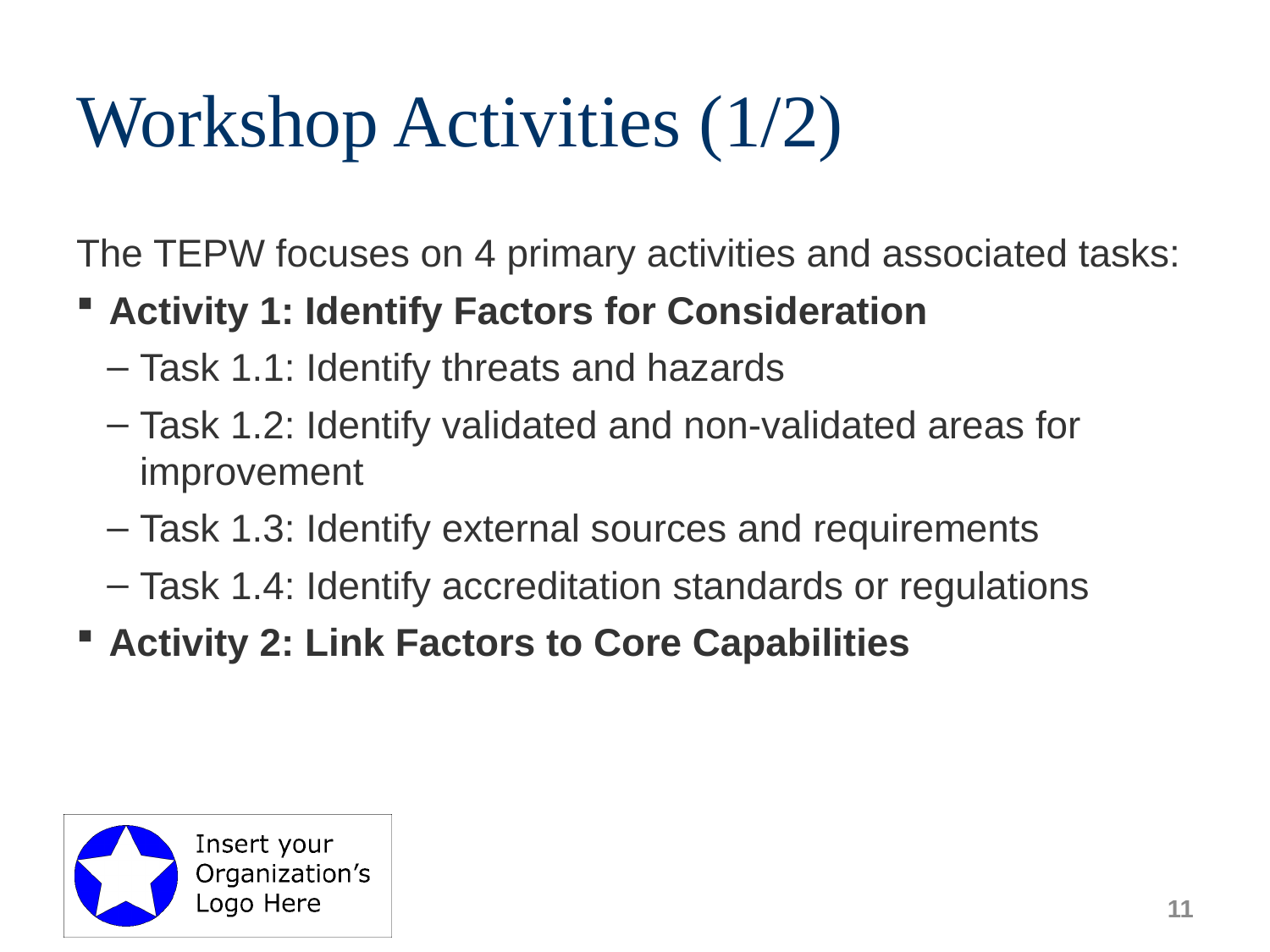

# Workshop Activities (1/2)
The TEPW focuses on 4 primary activities and associated tasks:
Activity 1: Identify Factors for Consideration
Task 1.1: Identify threats and hazards
Task 1.2: Identify validated and non-validated areas for improvement
Task 1.3: Identify external sources and requirements
Task 1.4: Identify accreditation standards or regulations
Activity 2: Link Factors to Core Capabilities
11